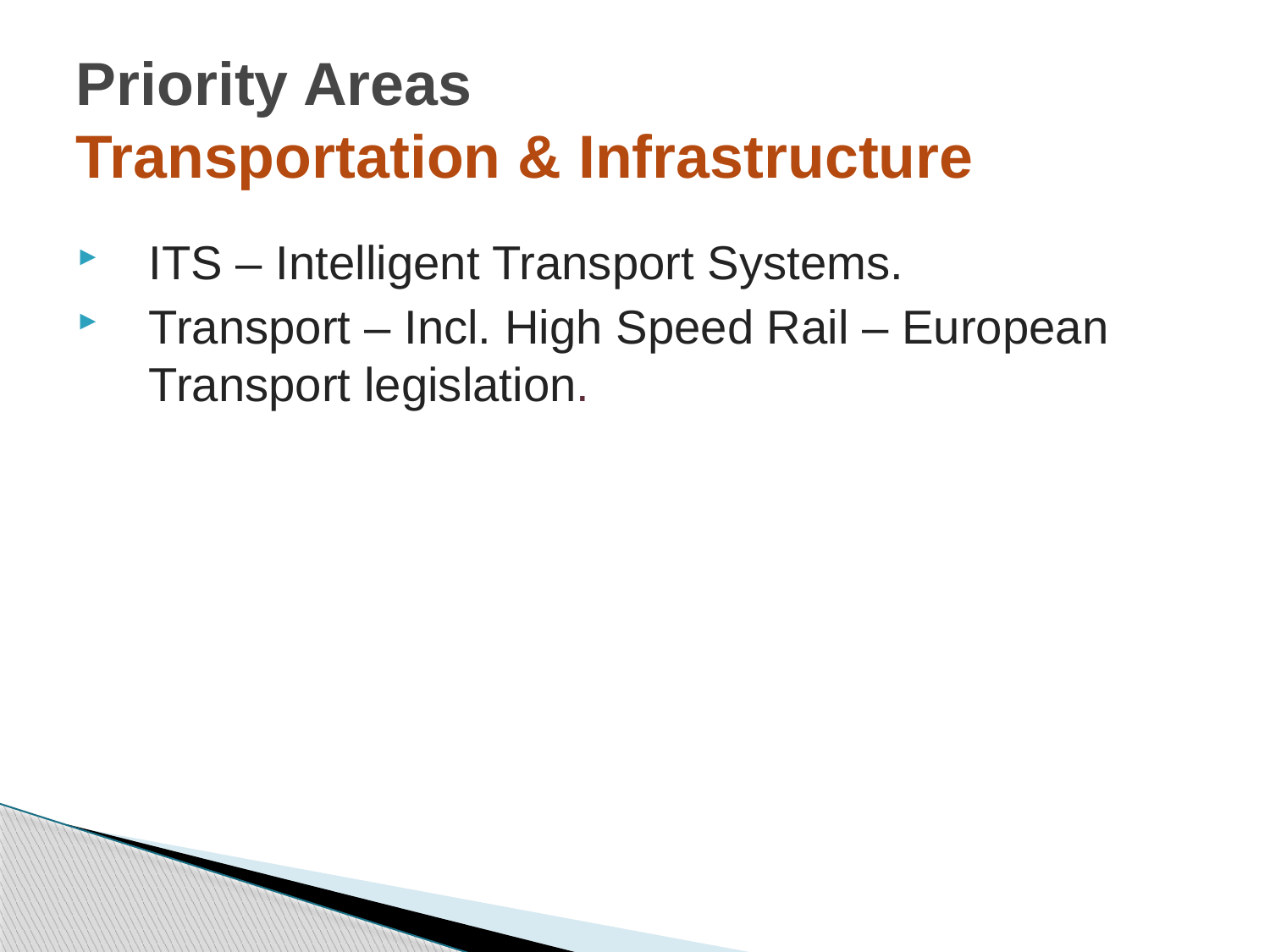

# Priority Areas Transportation & Infrastructure
ITS – Intelligent Transport Systems.
Transport – Incl. High Speed Rail – European Transport legislation.